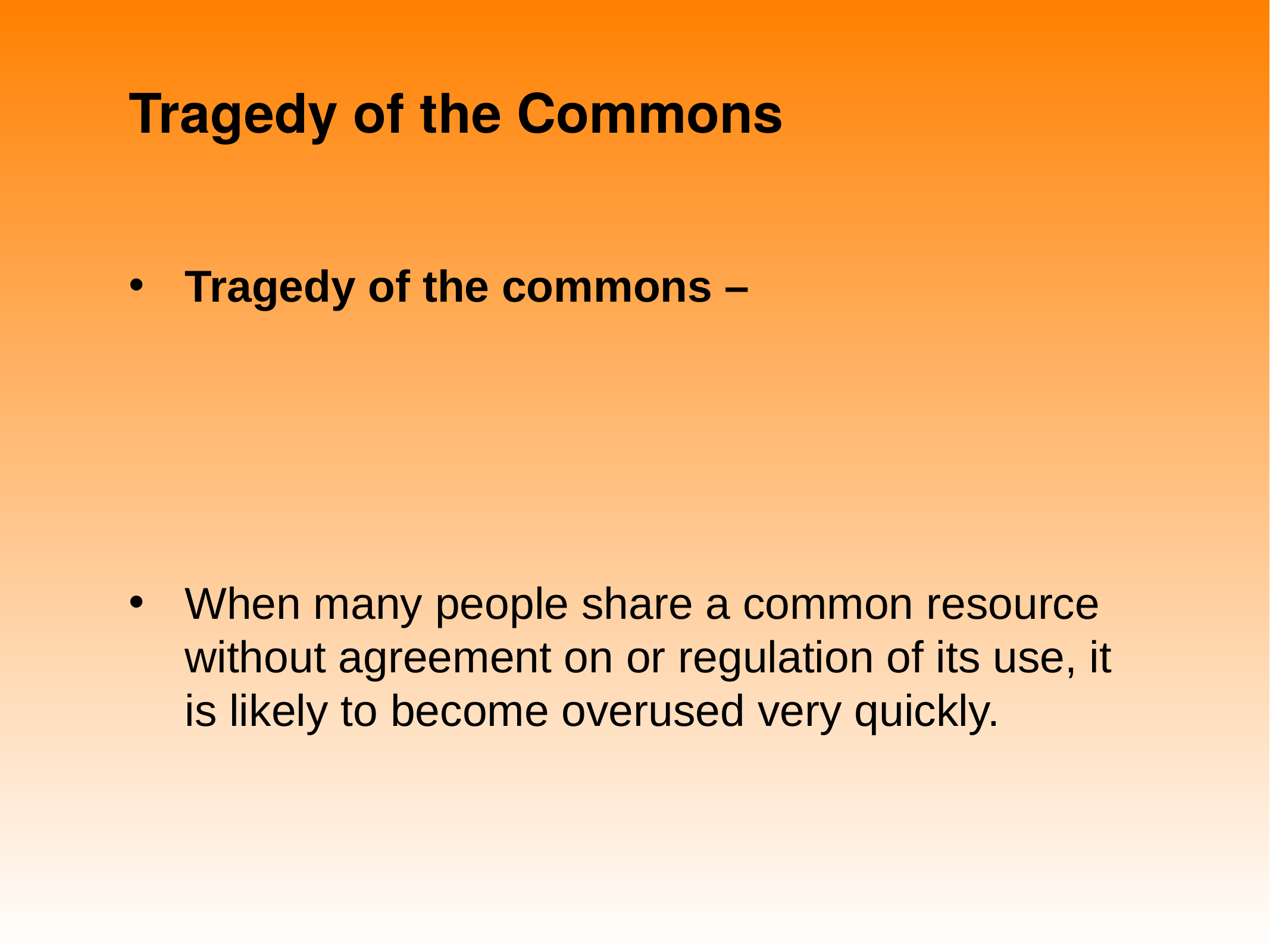

# Tragedy of the Commons
Tragedy of the commons –

When many people share a common resource without agreement on or regulation of its use, it is likely to become overused very quickly.